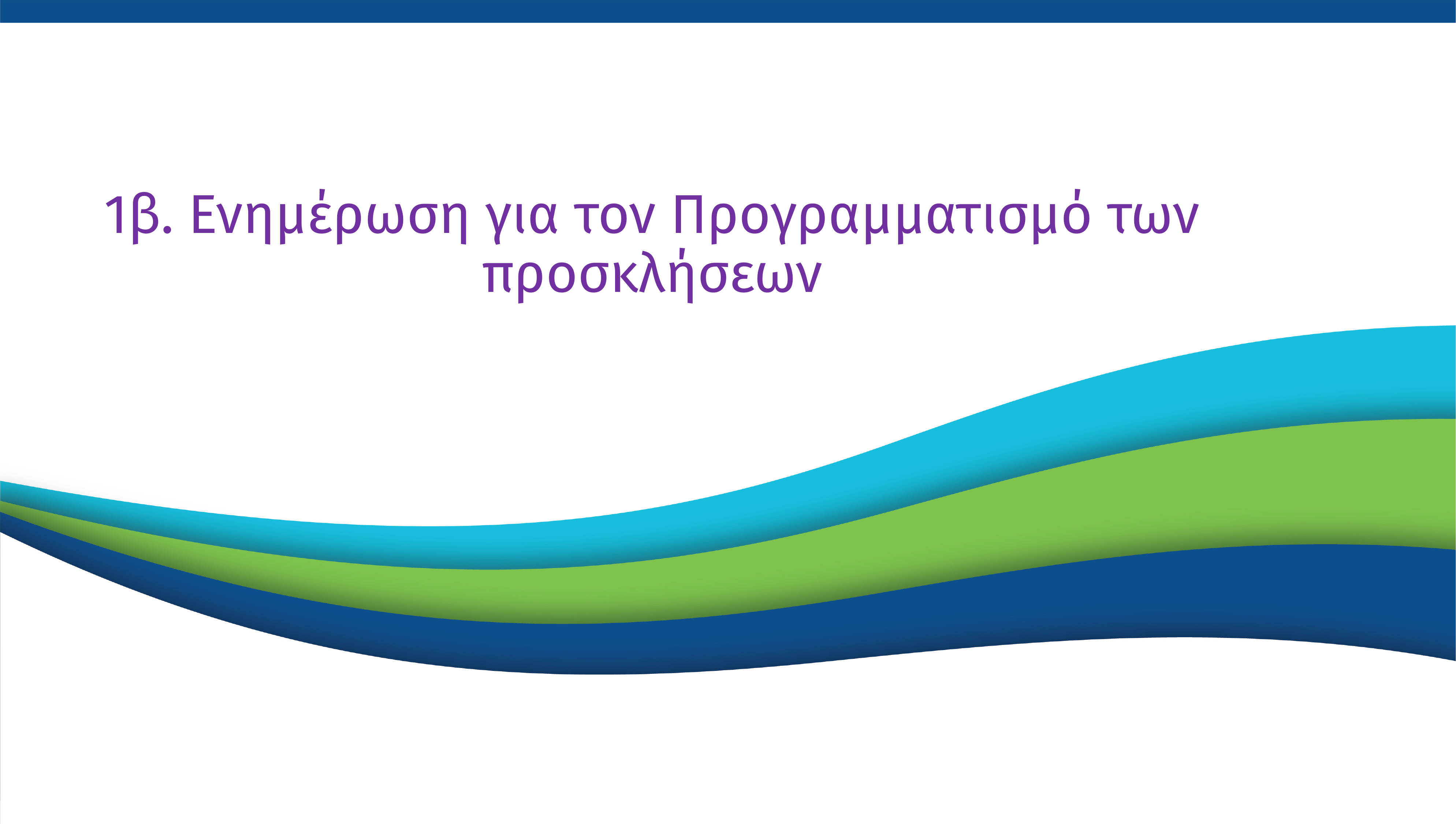

# 1β. Ενημέρωση για τον Προγραμματισμό των προσκλήσεων